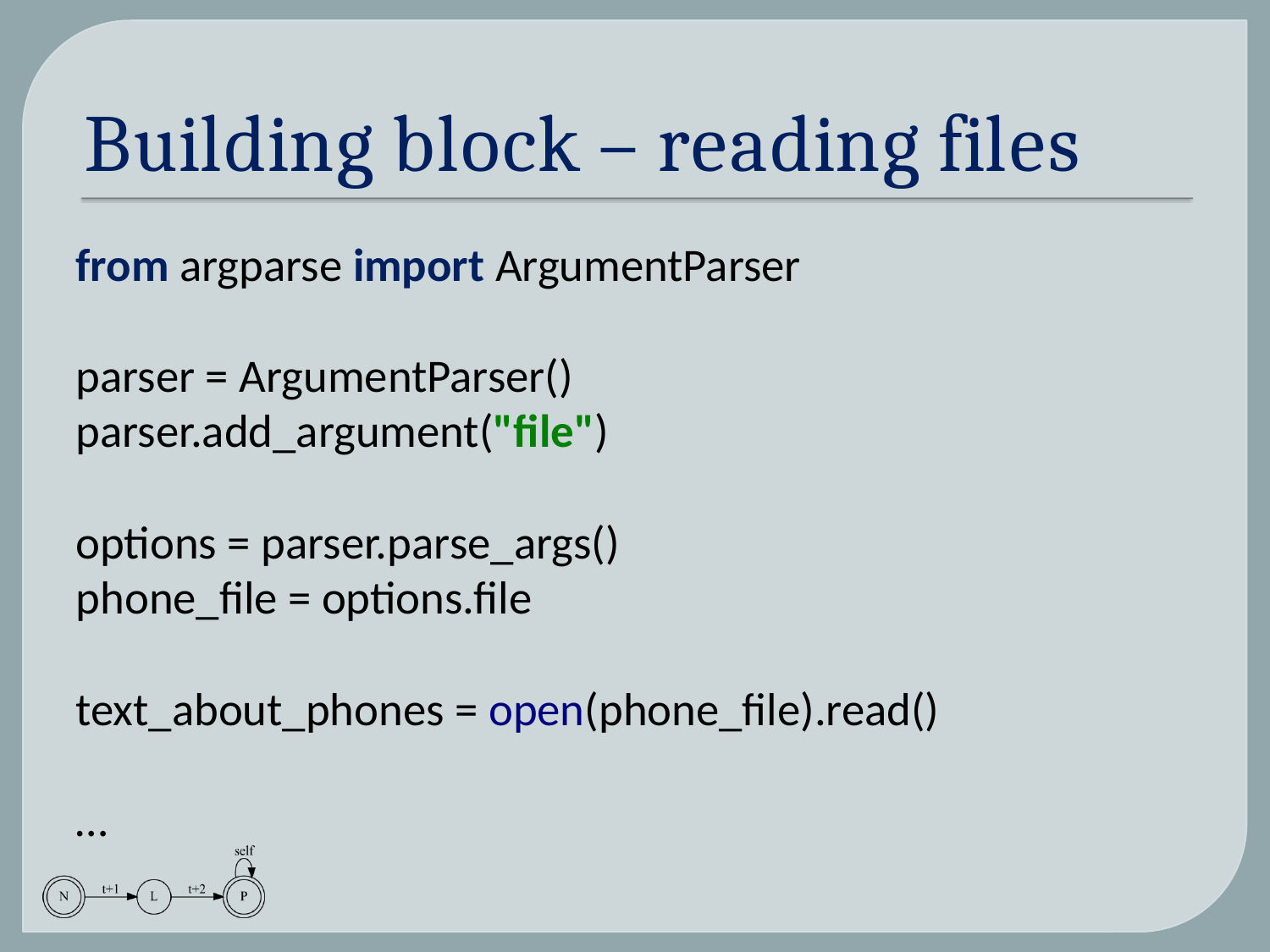

# Building block – reading files
from argparse import ArgumentParser

parser = ArgumentParser()
parser.add_argument("file")
options = parser.parse_args()
phone_file = options.file
text_about_phones = open(phone_file).read()

…